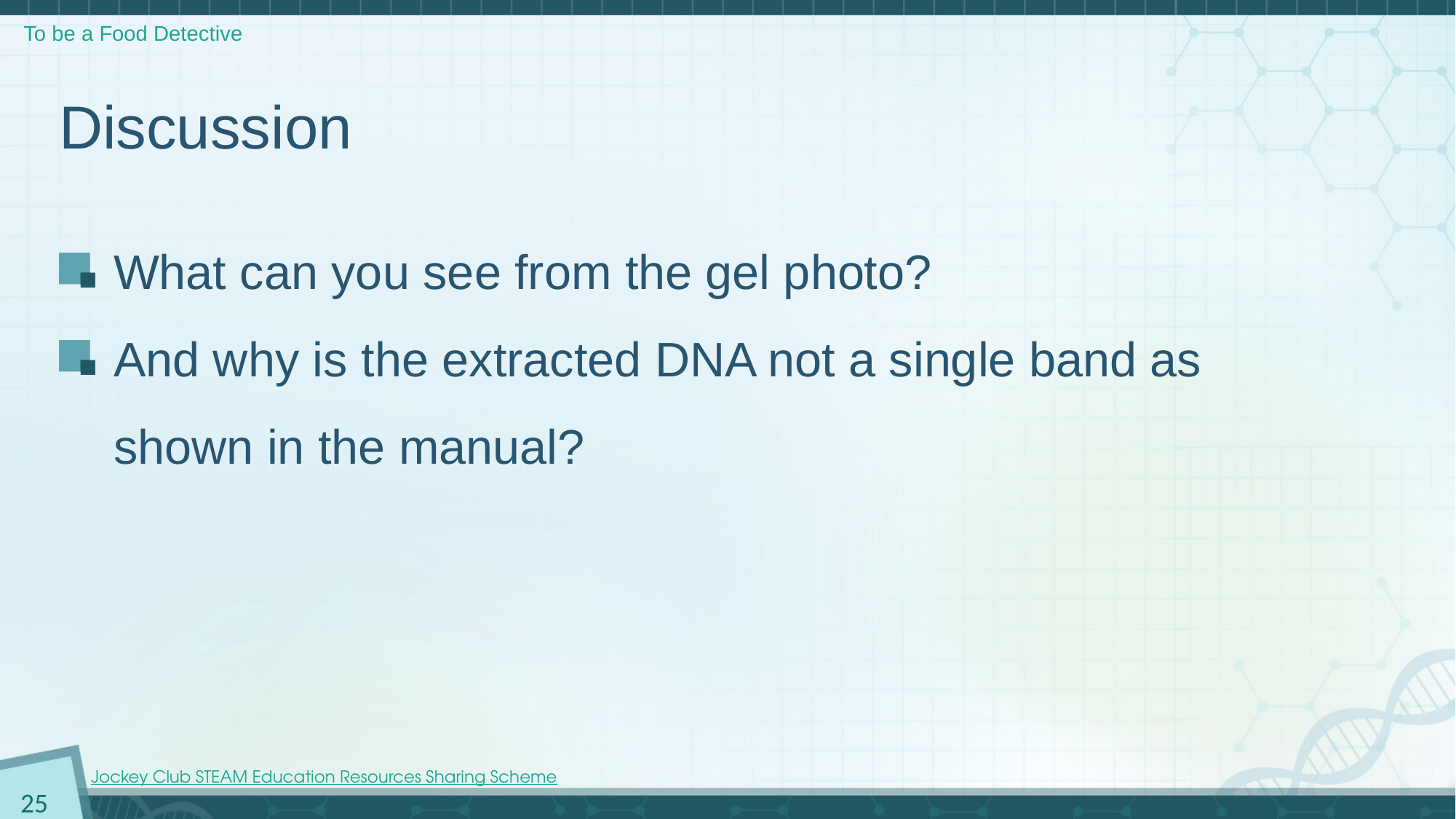

# Discussion
What can you see from the gel photo?
And why is the extracted DNA not a single band as shown in the manual?

25